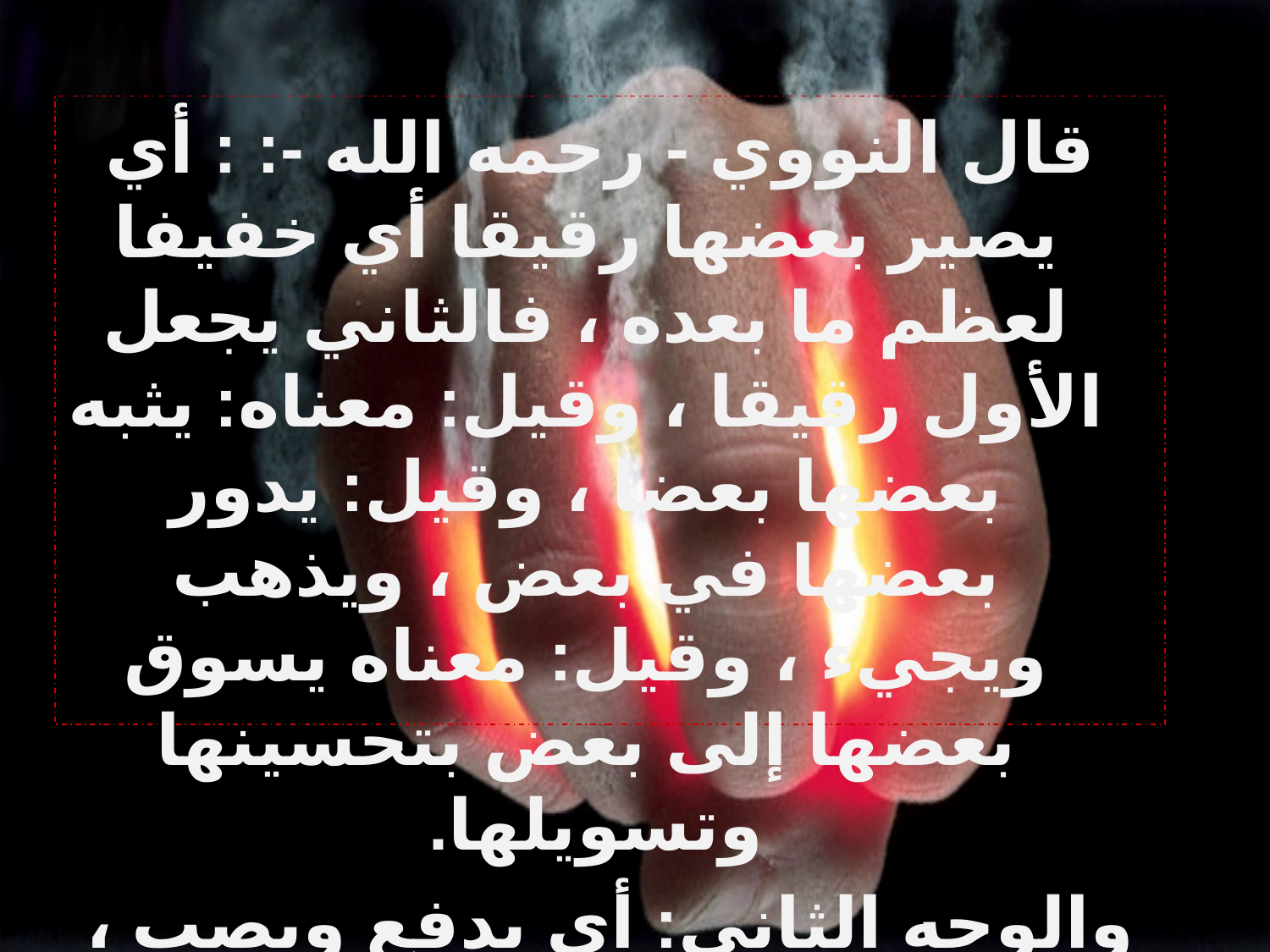

قال النووي - رحمه الله -: : أي يصير بعضها رقيقا أي خفيفا لعظم ما بعده ، فالثاني يجعل الأول رقيقا ، وقيل: معناه: يثبه بعضها بعضا ، وقيل: يدور بعضها في بعض ، ويذهب ويجيء ، وقيل: معناه يسوق بعضها إلى بعض بتحسينها وتسويلها.
والوجه الثاني: أي يدفع ويصب ، والدفق هو الصب. شرح صحيح مسلم للنووي